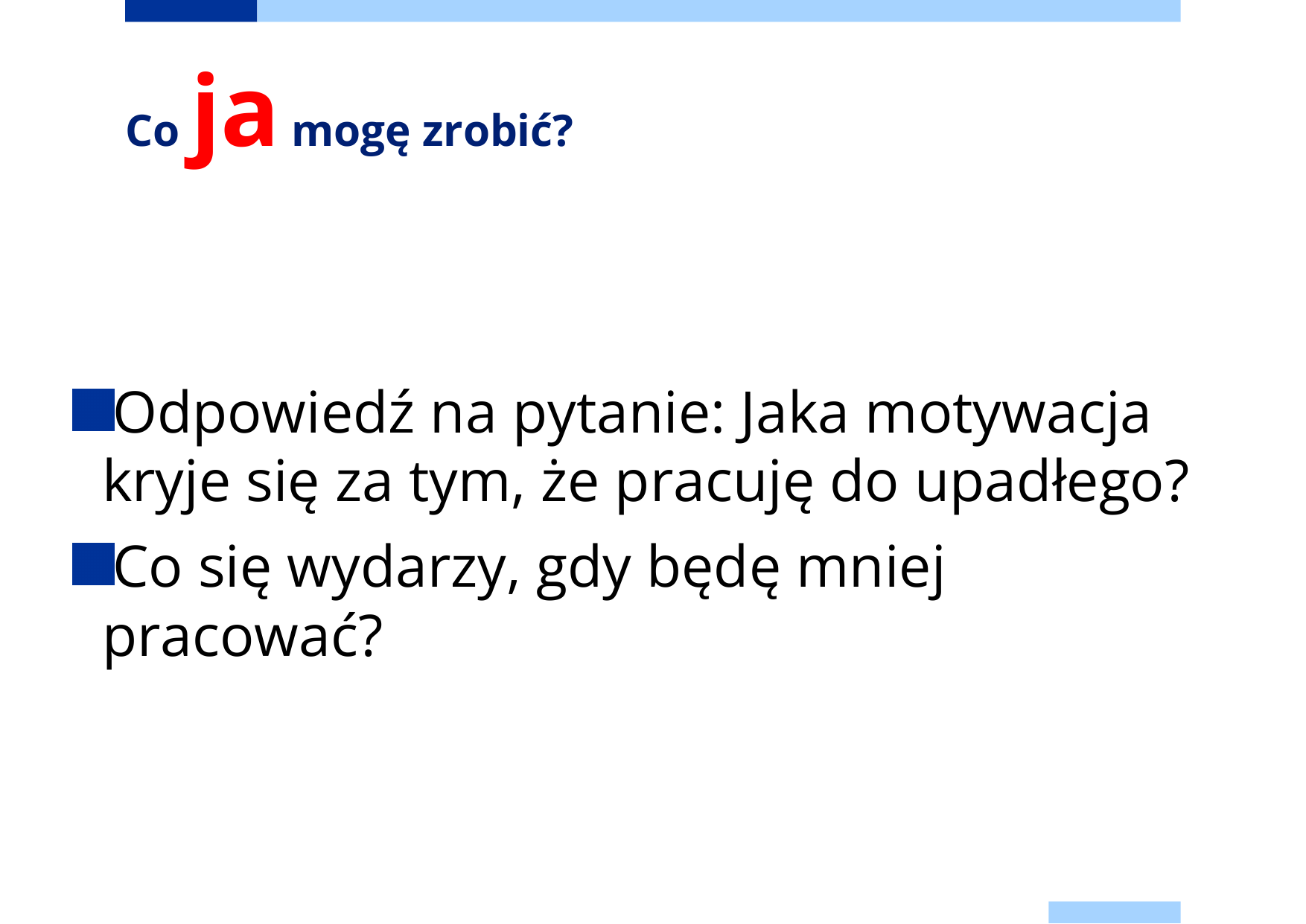

# Co ja mogę zrobić?
Odpowiedź na pytanie: Jaka motywacja kryje się za tym, że pracuję do upadłego?
Co się wydarzy, gdy będę mniej pracować?